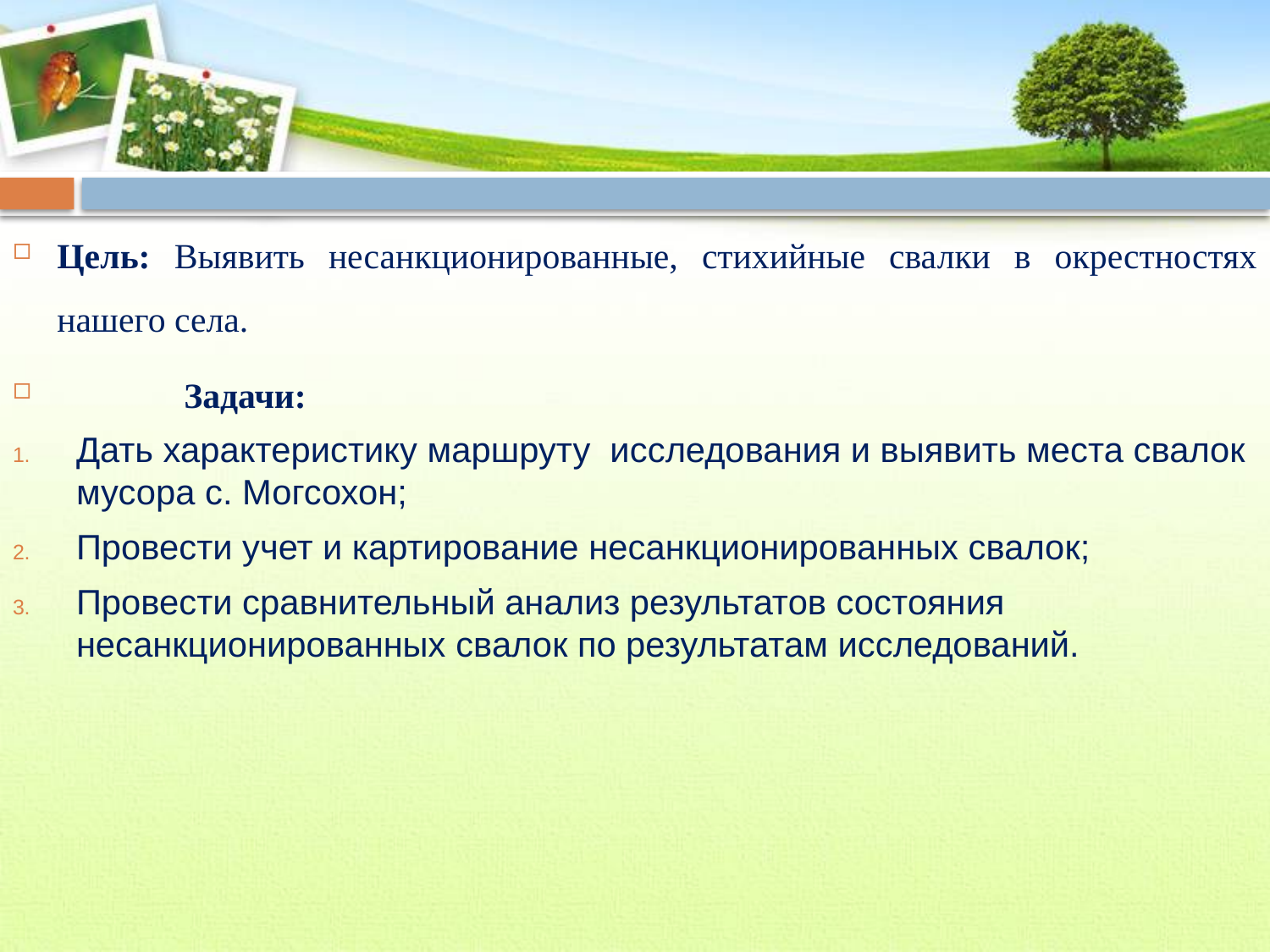

#
Цель: Выявить несанкционированные, стихийные свалки в окрестностях нашего села.
	Задачи:
Дать характеристику маршруту  исследования и выявить места свалок мусора с. Могсохон;
Провести учет и картирование несанкционированных свалок;
Провести сравнительный анализ результатов состояния несанкционированных свалок по результатам исследований.